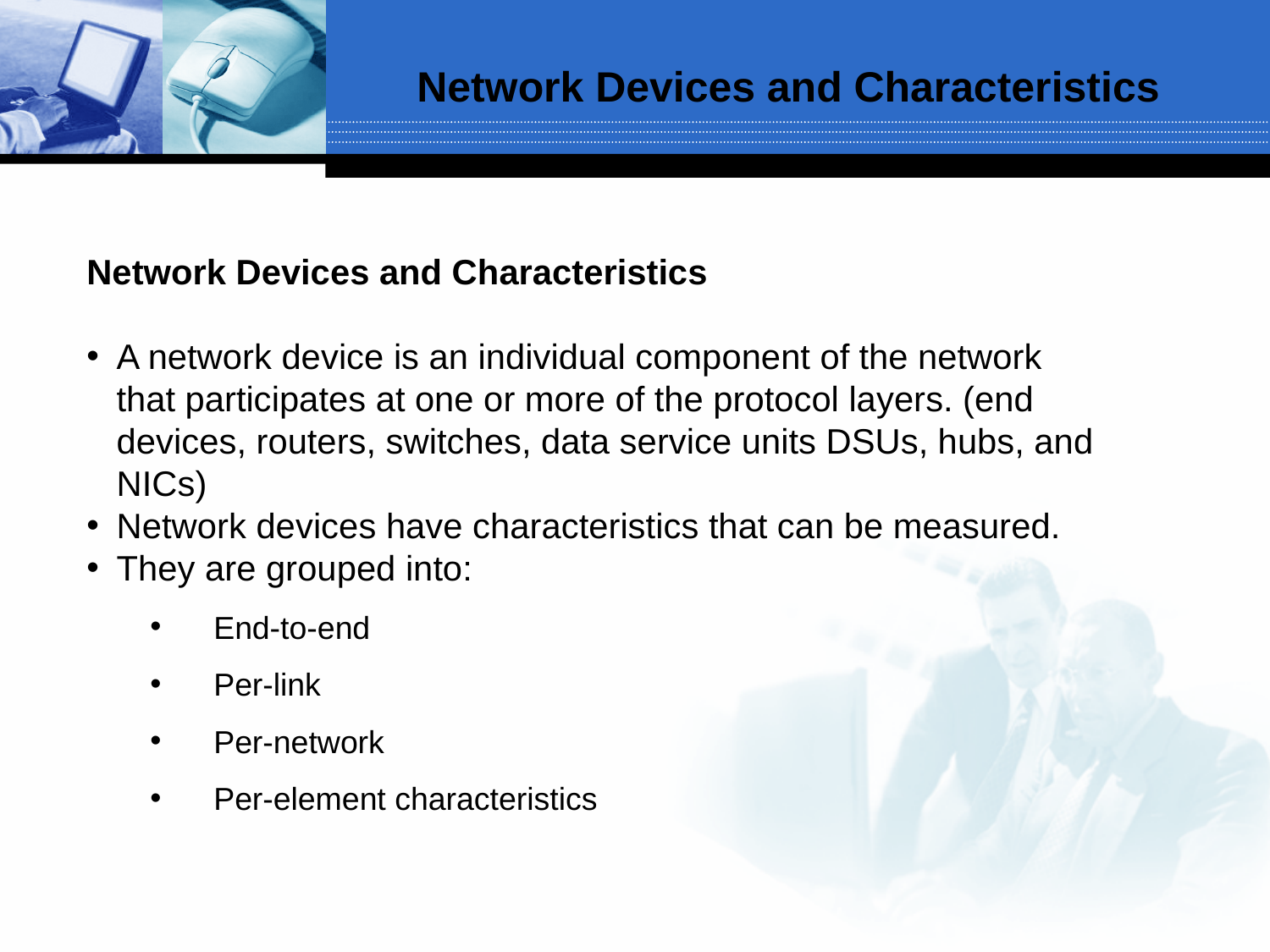

Network Devices and Characteristics
Network Devices and Characteristics

A network device is an individual component of the network that participates at one or more of the protocol layers. (end devices, routers, switches, data service units DSUs, hubs, and NICs)
Network devices have characteristics that can be measured.
They are grouped into:
End-to-end
Per-link
Per-network
Per-element characteristics